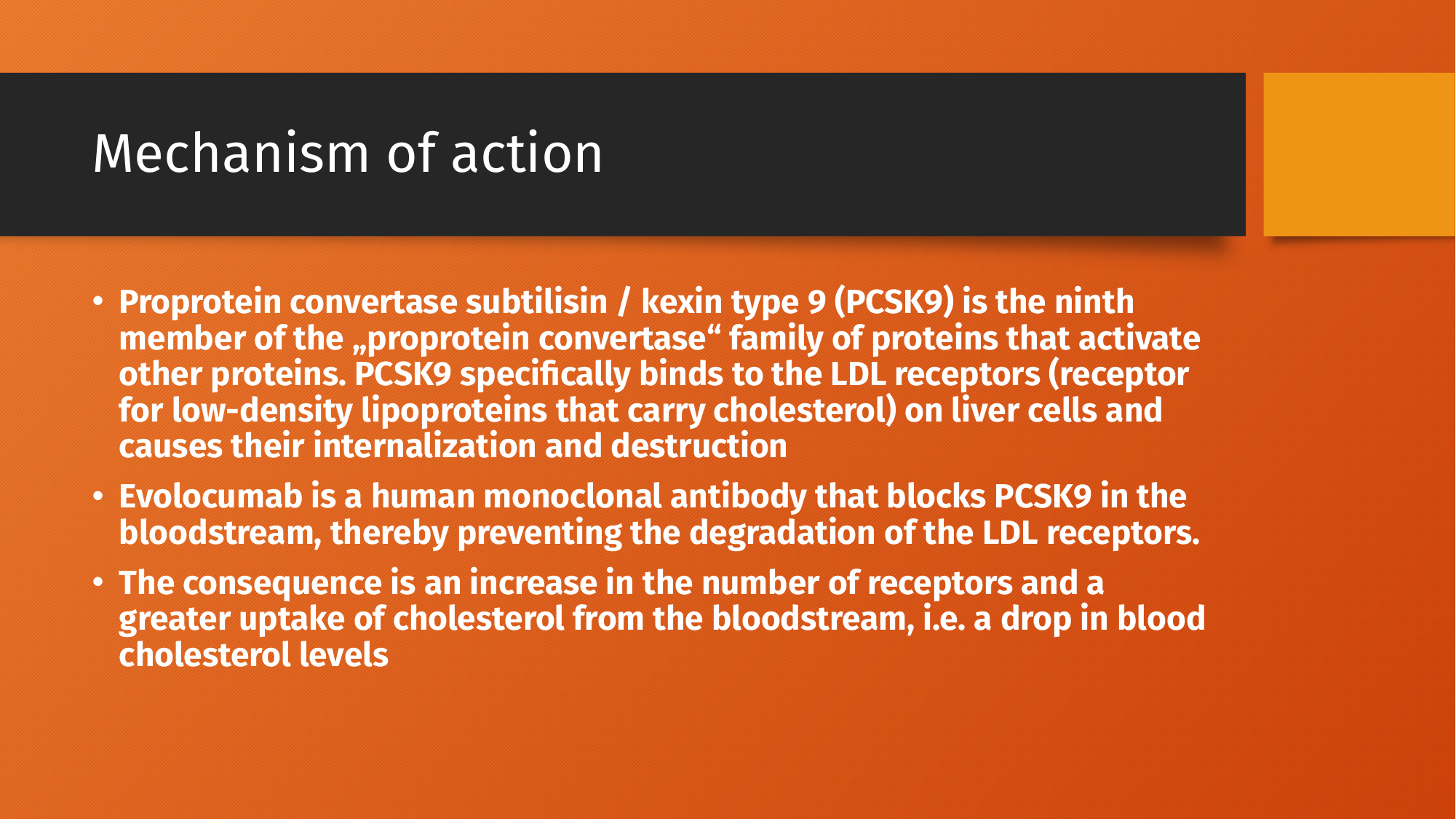

# Mechanism of action
Proprotein convertase subtilisin / kexin type 9 (PCSK9) is the ninth member of the „proprotein convertase“ family of proteins that activate other proteins. PCSK9 specifically binds to the LDL receptors (receptor for low-density lipoproteins that carry cholesterol) on liver cells and causes their internalization and destruction
Evolocumab is a human monoclonal antibody that blocks PCSK9 in the bloodstream, thereby preventing the degradation of the LDL receptors.
The consequence is an increase in the number of receptors and a greater uptake of cholesterol from the bloodstream, i.e. a drop in blood cholesterol levels